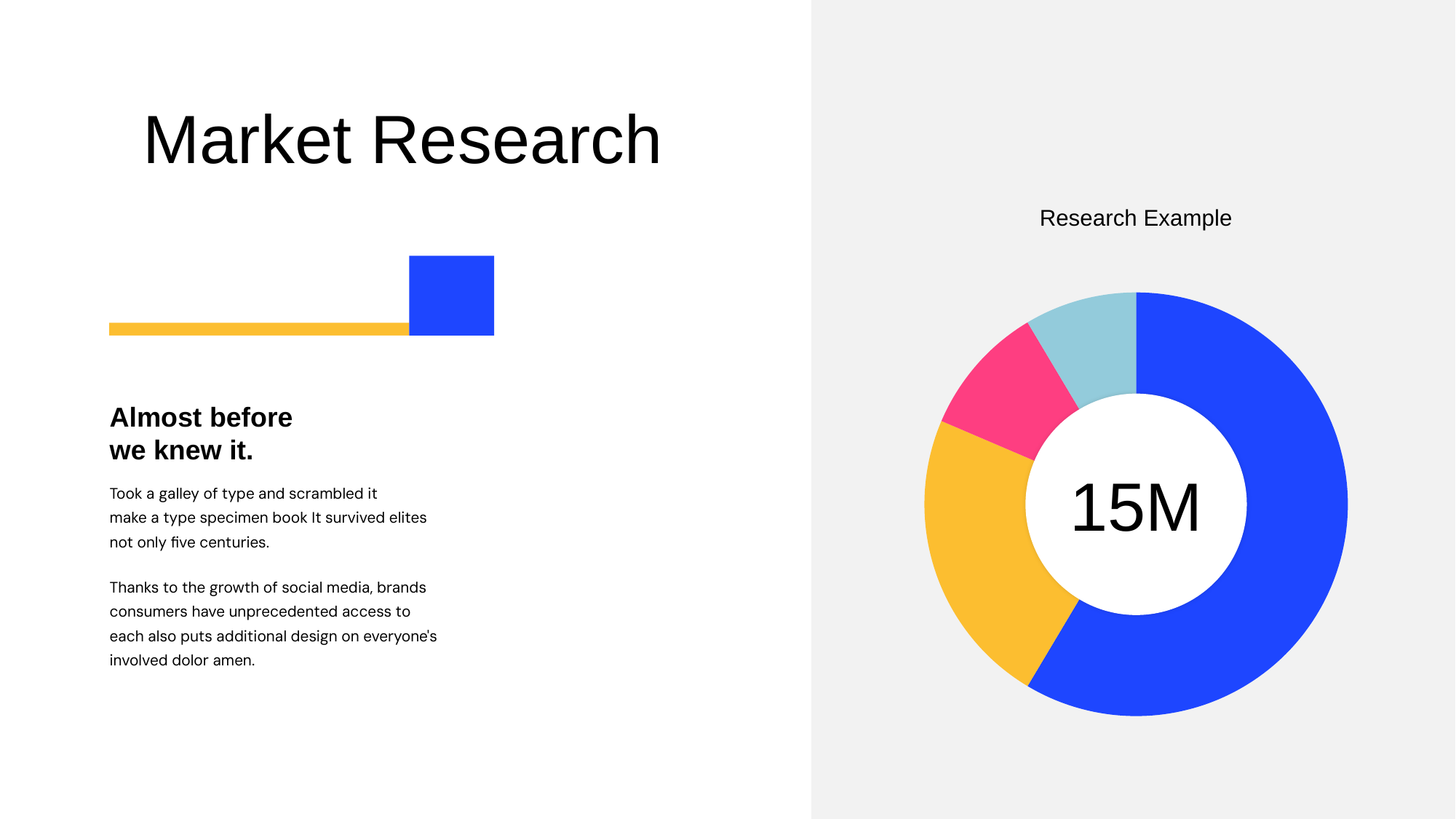

Market Research
Research Example

### Chart

| Category | Sales |
|---|---|
| 1st Qtr | 8.2 |
| 2nd Qtr | 3.2 |
| 3rd Qtr | 1.4 |
| 4th Qtr | 1.2 |

Almost before
we knew it.
15M
Took a galley of type and scrambled it
make a type specimen book It survived elites
not only five centuries.
Thanks to the growth of social media, brands consumers have unprecedented access to each also puts additional design on everyone's involved dolor amen.